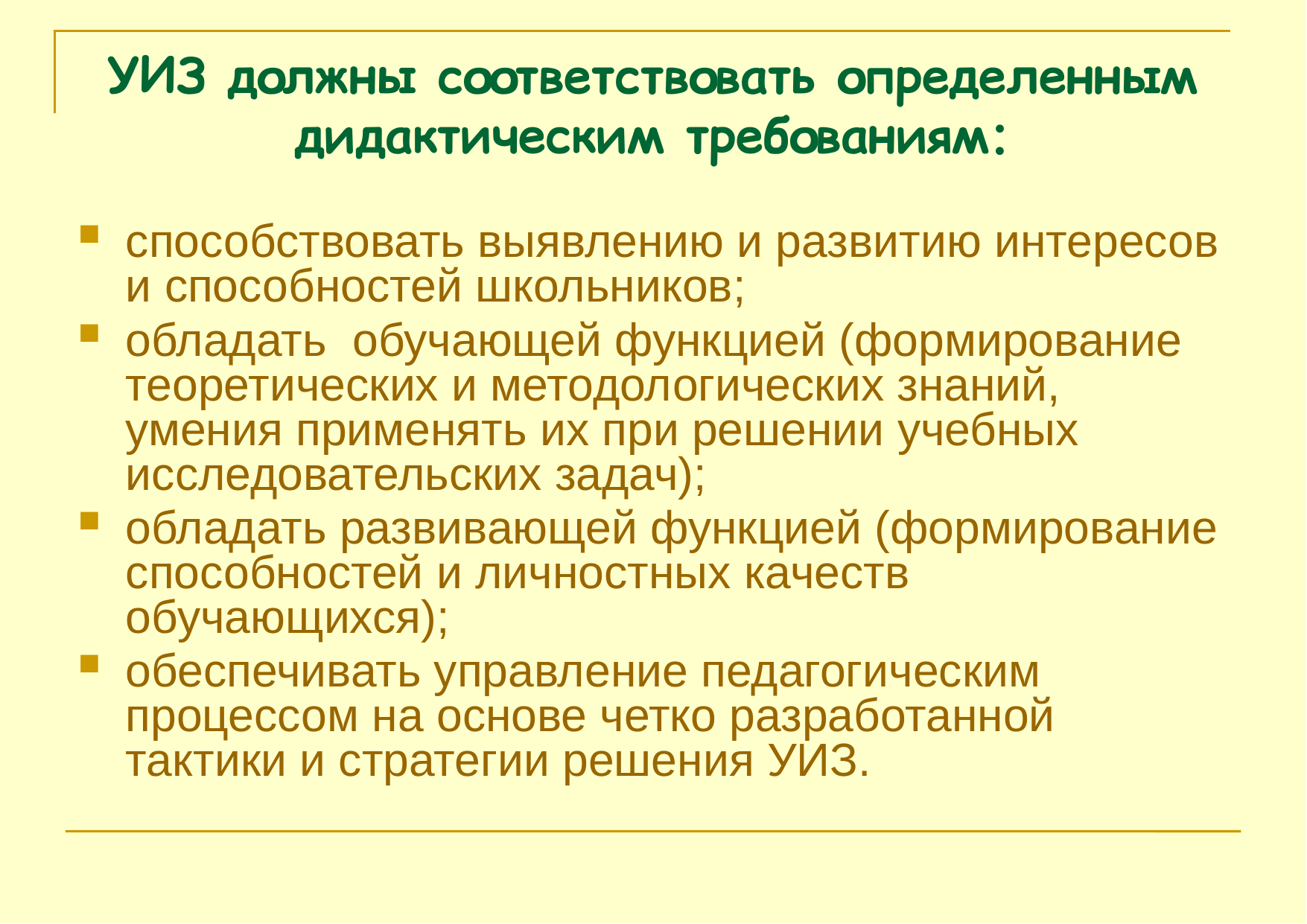

# УИЗ должны соответствовать определенным дидактическим требованиям:
способствовать выявлению и развитию интересов и способностей школьников;
обладать  обучающей функцией (формирование теоретических и методологических знаний, умения применять их при решении учебных исследовательских задач);
обладать развивающей функцией (формирование способностей и личностных качеств обучающихся);
обеспечивать управление педагогическим процессом на основе четко разработанной тактики и стратегии решения УИЗ.